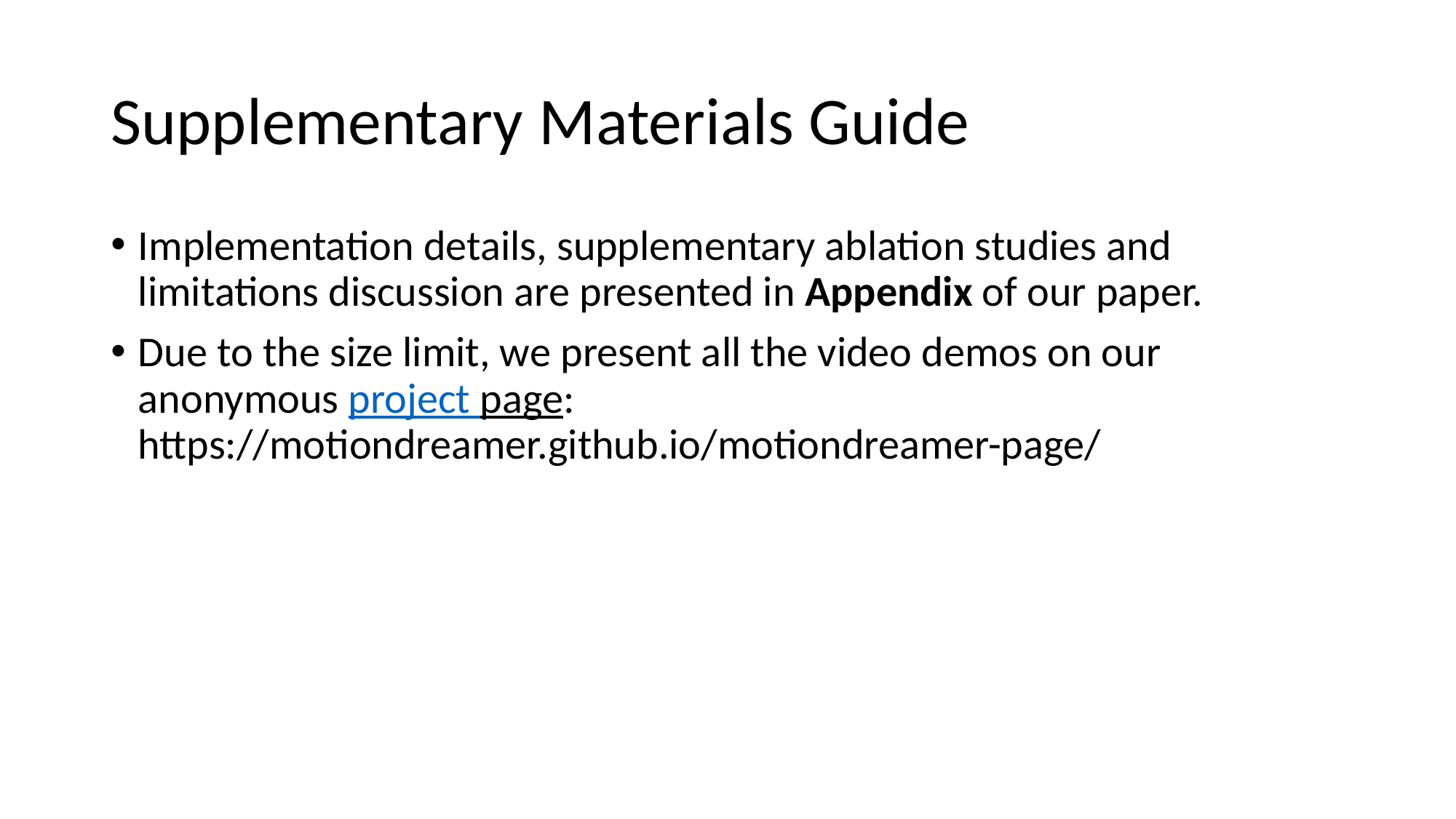

# Supplementary Materials Guide
Implementation details, supplementary ablation studies and limitations discussion are presented in Appendix of our paper.
Due to the size limit, we present all the video demos on our anonymous project page: https://motiondreamer.github.io/motiondreamer-page/